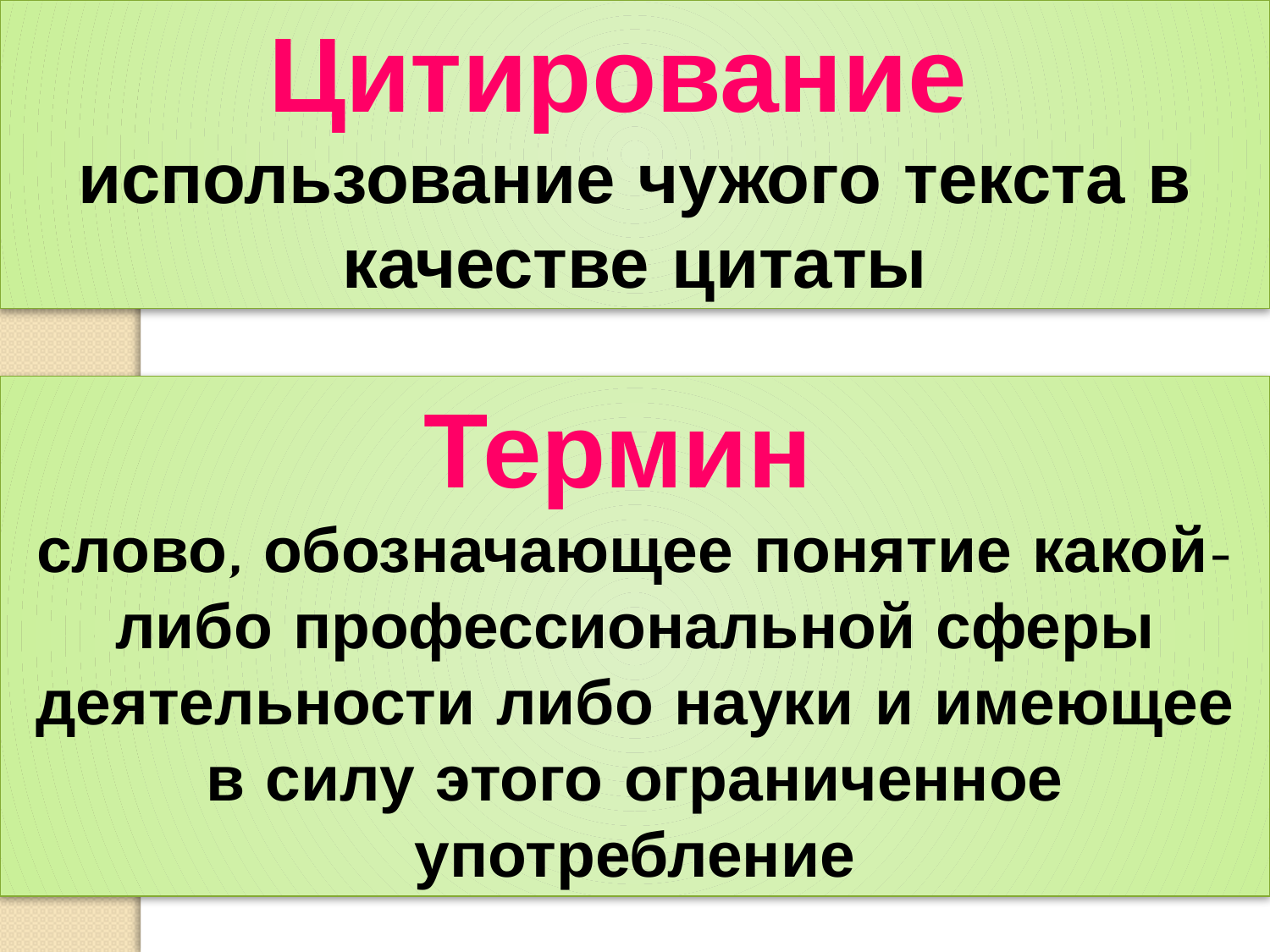

Цитирование
использование чужого текста в качестве цитаты
Термин
слово, обозначающее понятие какой-либо профессиональной сферы деятельности либо науки и имеющее в силу этого ограниченное употребление